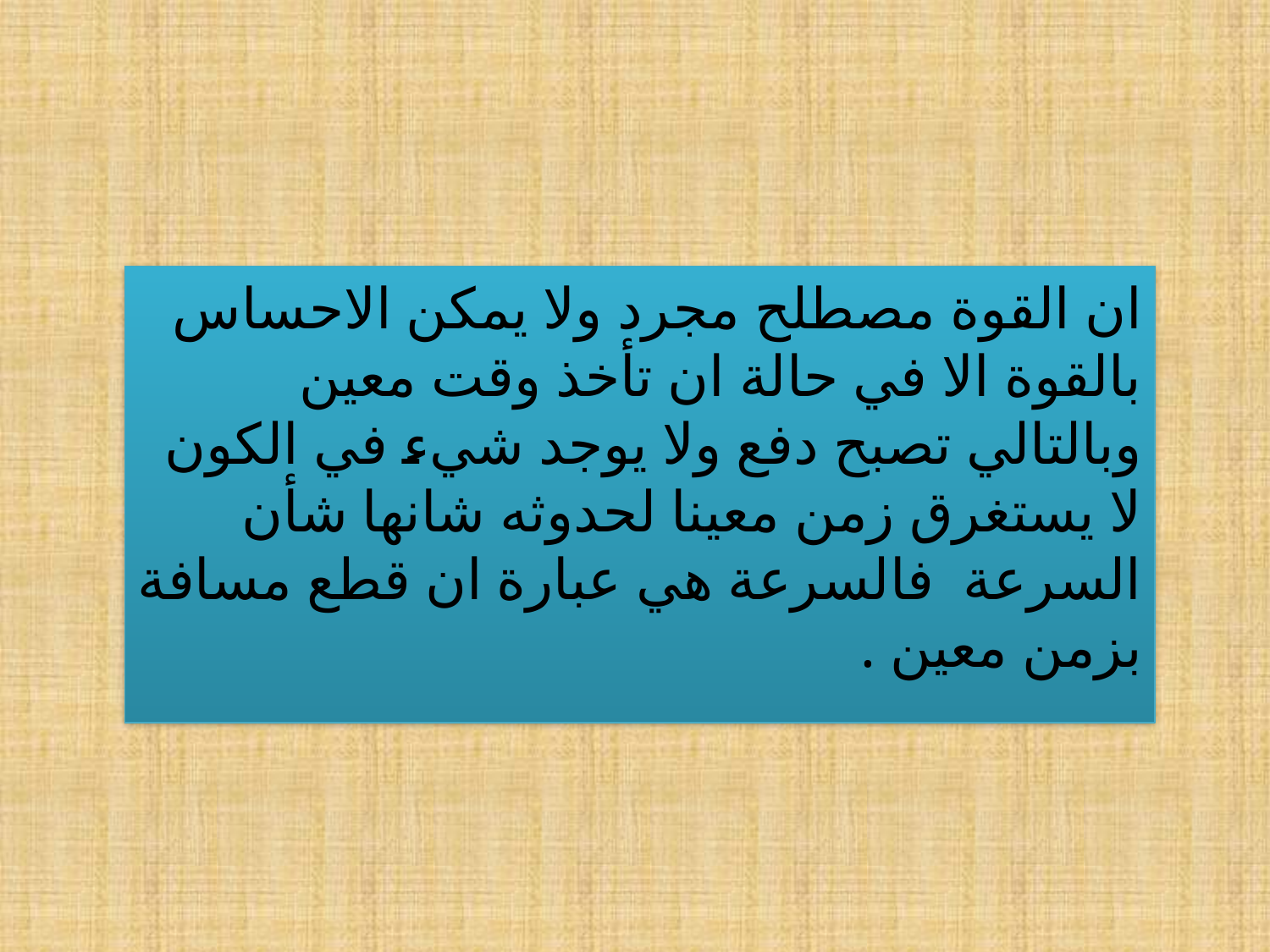

ان القوة مصطلح مجرد ولا يمكن الاحساس بالقوة الا في حالة ان تأخذ وقت معين وبالتالي تصبح دفع ولا يوجد شيء في الكون لا يستغرق زمن معينا لحدوثه شانها شأن السرعة  فالسرعة هي عبارة ان قطع مسافة بزمن معين .